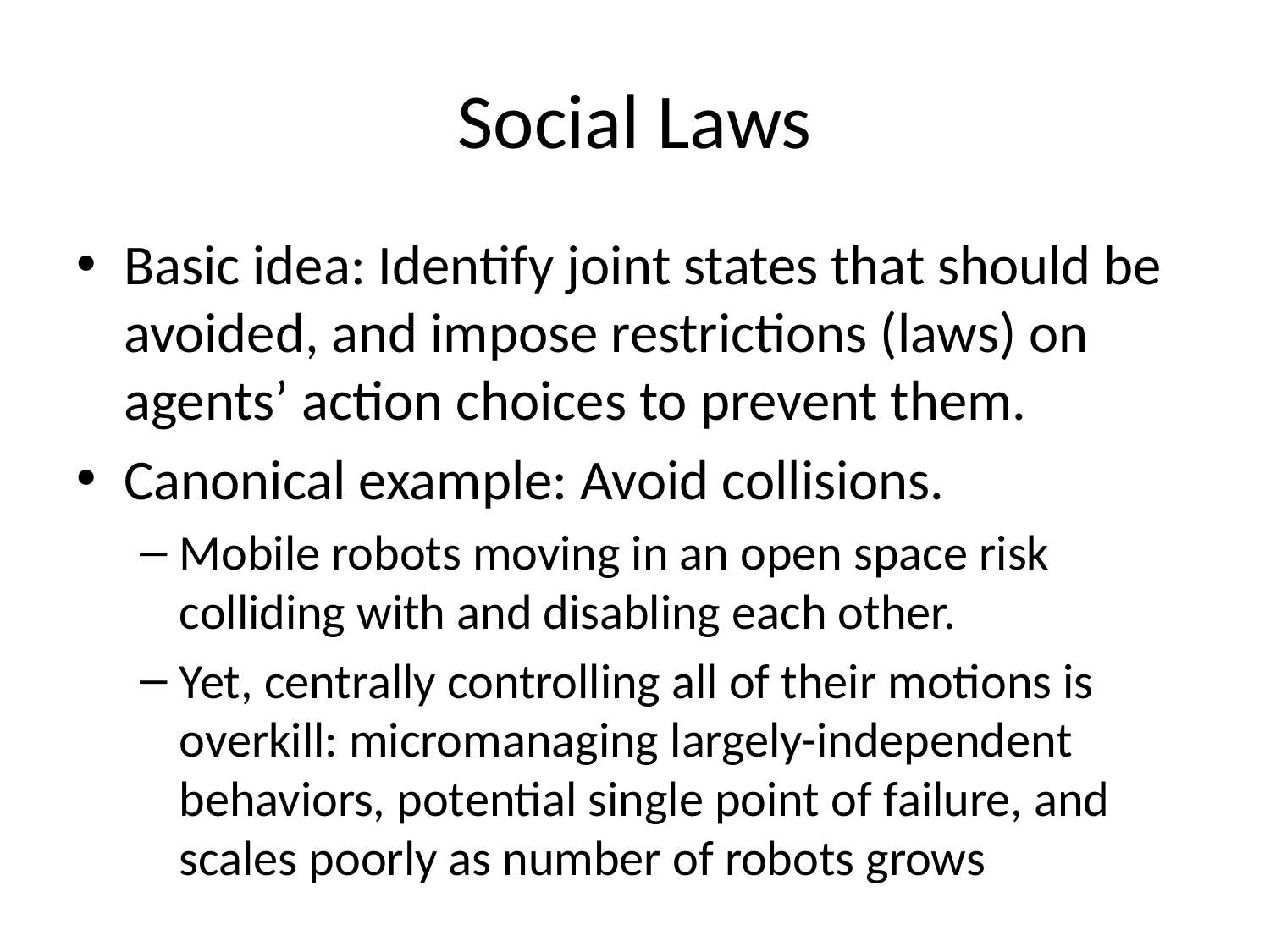

# Social Laws
Basic idea: Identify joint states that should be avoided, and impose restrictions (laws) on agents’ action choices to prevent them.
Canonical example: Avoid collisions.
Mobile robots moving in an open space risk colliding with and disabling each other.
Yet, centrally controlling all of their motions is overkill: micromanaging largely-independent behaviors, potential single point of failure, and scales poorly as number of robots grows